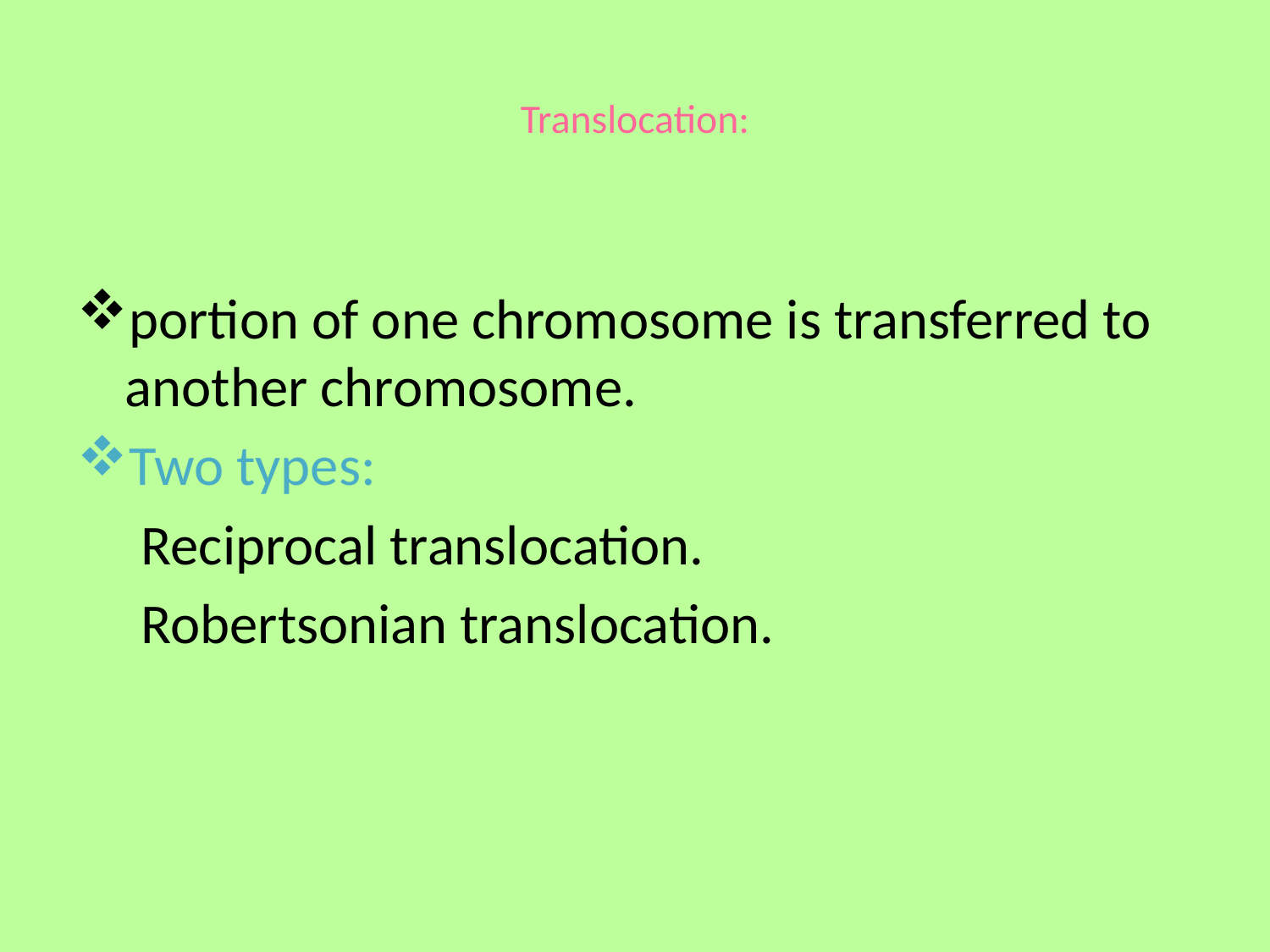

# Translocation:
portion of one chromosome is transferred to another chromosome.
Two types:
     Reciprocal translocation.
     Robertsonian translocation.